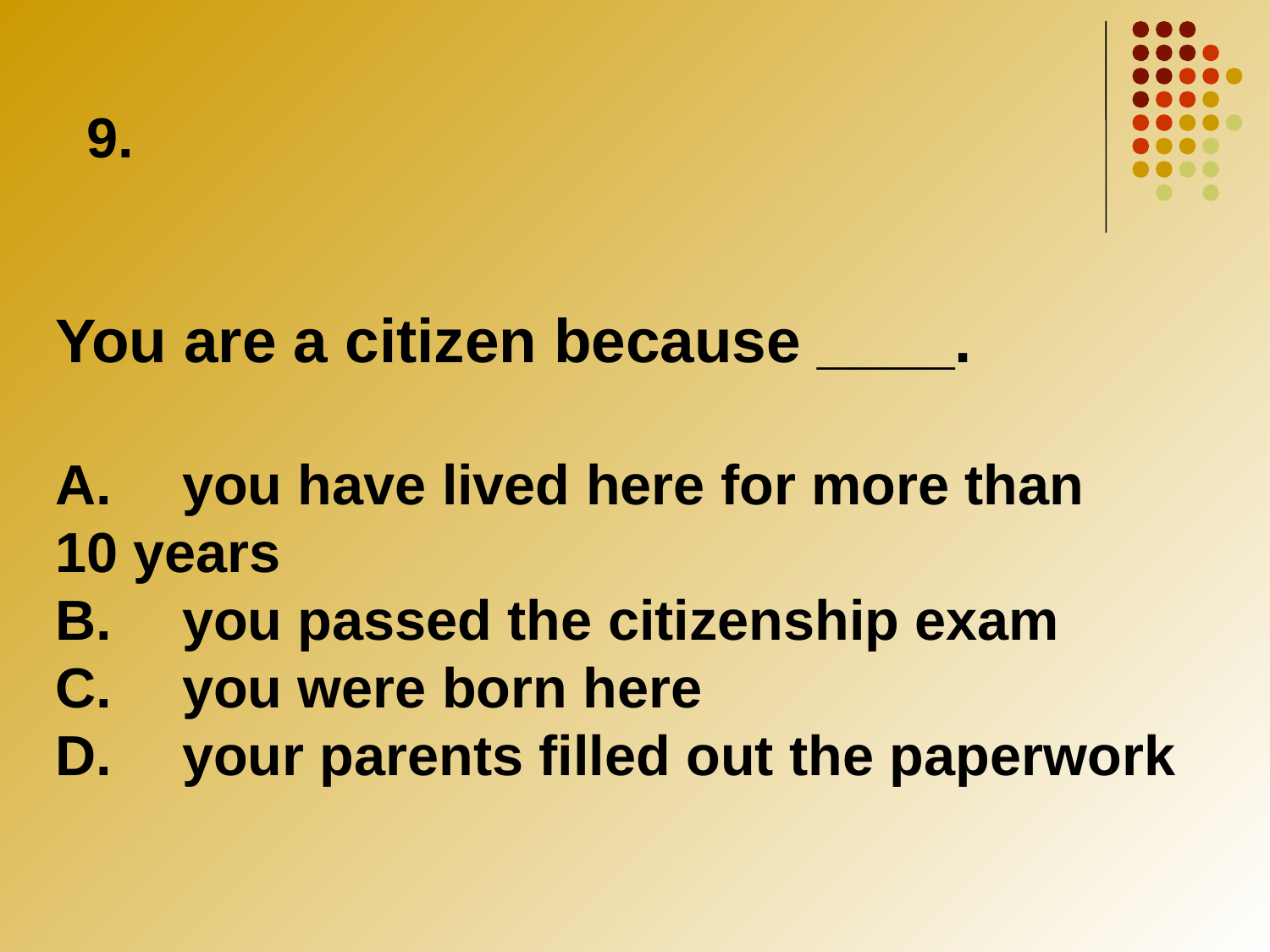

9.
# You are a citizen because ____. A.	you have lived here for more than 	10 years B.	you passed the citizenship exam C.	you were born here D.	your parents filled out the paperwork